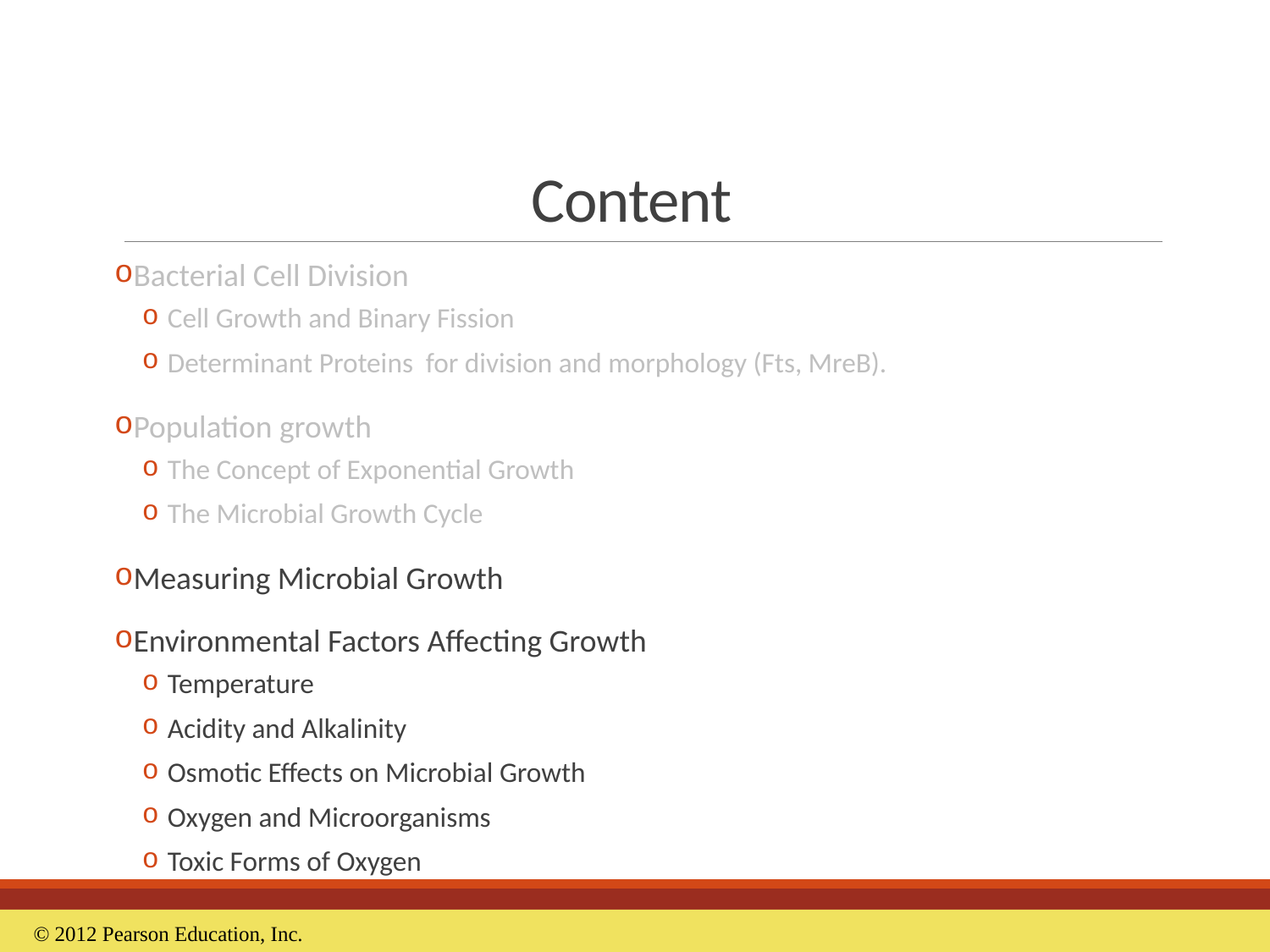

# Content
Bacterial Cell Division
Cell Growth and Binary Fission
Determinant Proteins  for division and morphology (Fts, MreB).
Population growth
The Concept of Exponential Growth
The Microbial Growth Cycle
Measuring Microbial Growth
Environmental Factors Affecting Growth
Temperature
Acidity and Alkalinity
Osmotic Effects on Microbial Growth
Oxygen and Microorganisms
Toxic Forms of Oxygen

© 2012 Pearson Education, Inc.